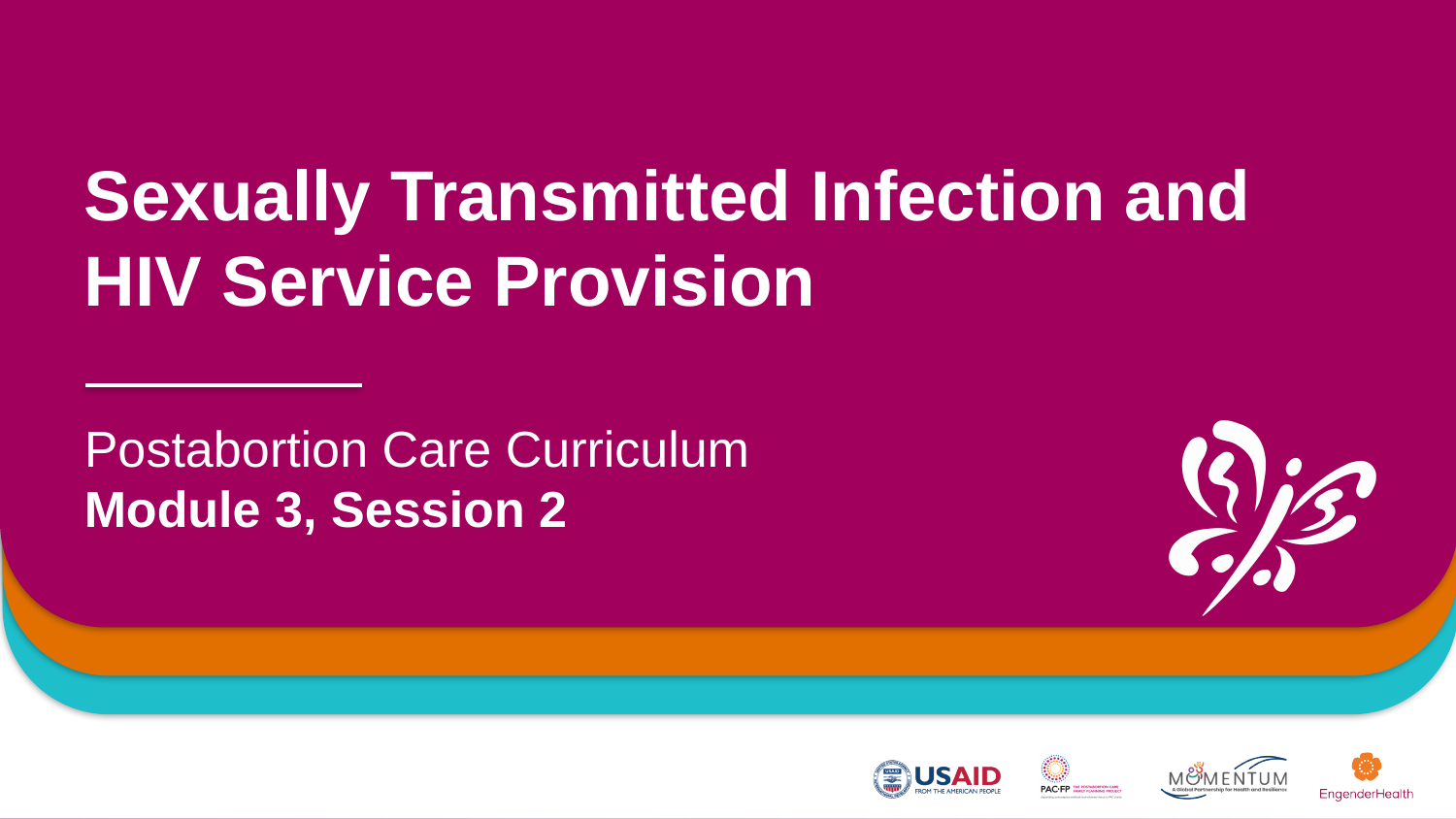

# Sexually Transmitted Infection and HIV Service Provision
Postabortion Care Curriculum
Module 3, Session 2